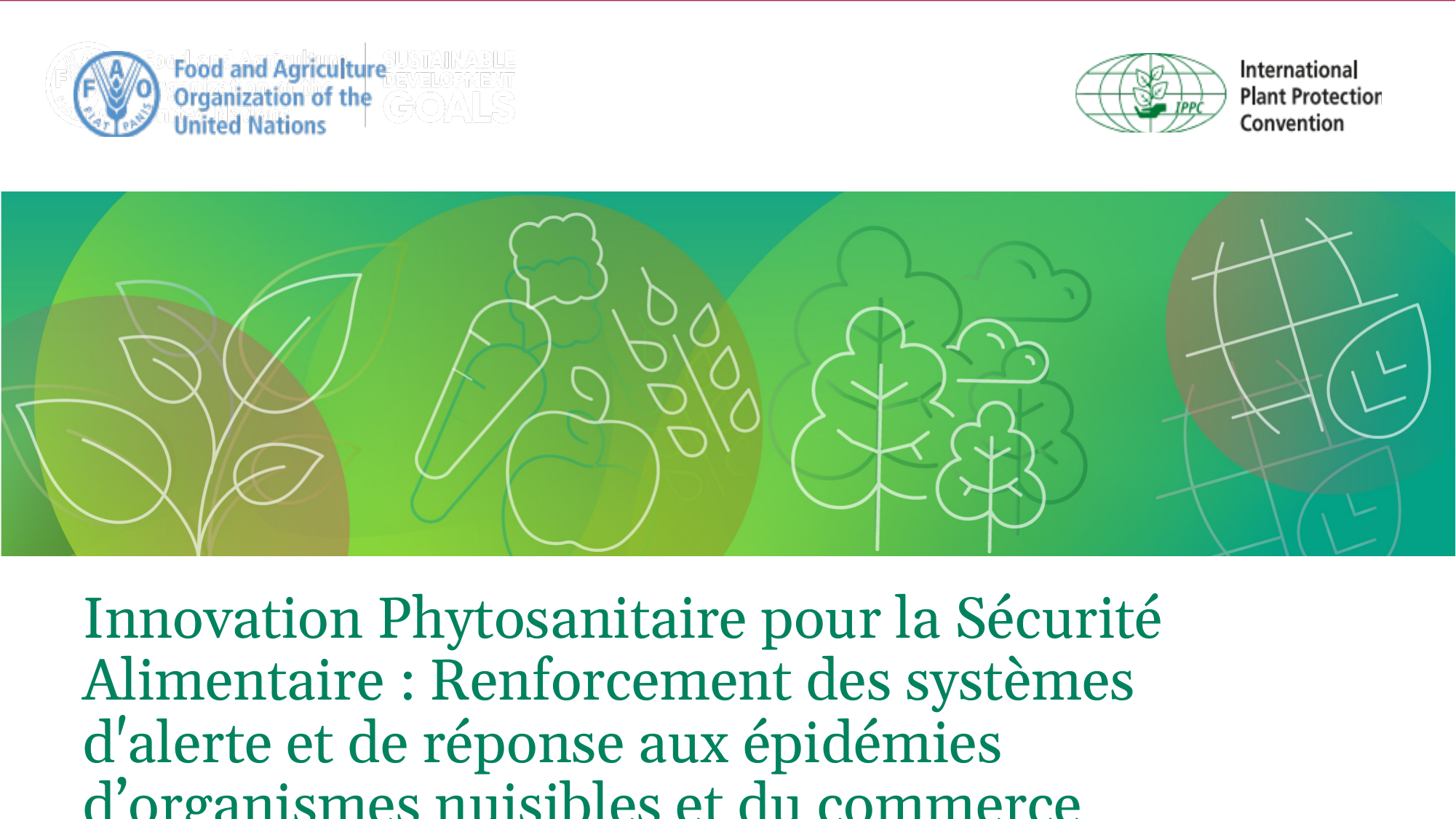

# Innovation Phytosanitaire pour la Sécurité Alimentaire : Renforcement des systèmes d'alerte et de réponse aux épidémies d’organismes nuisibles et du commerce électronique